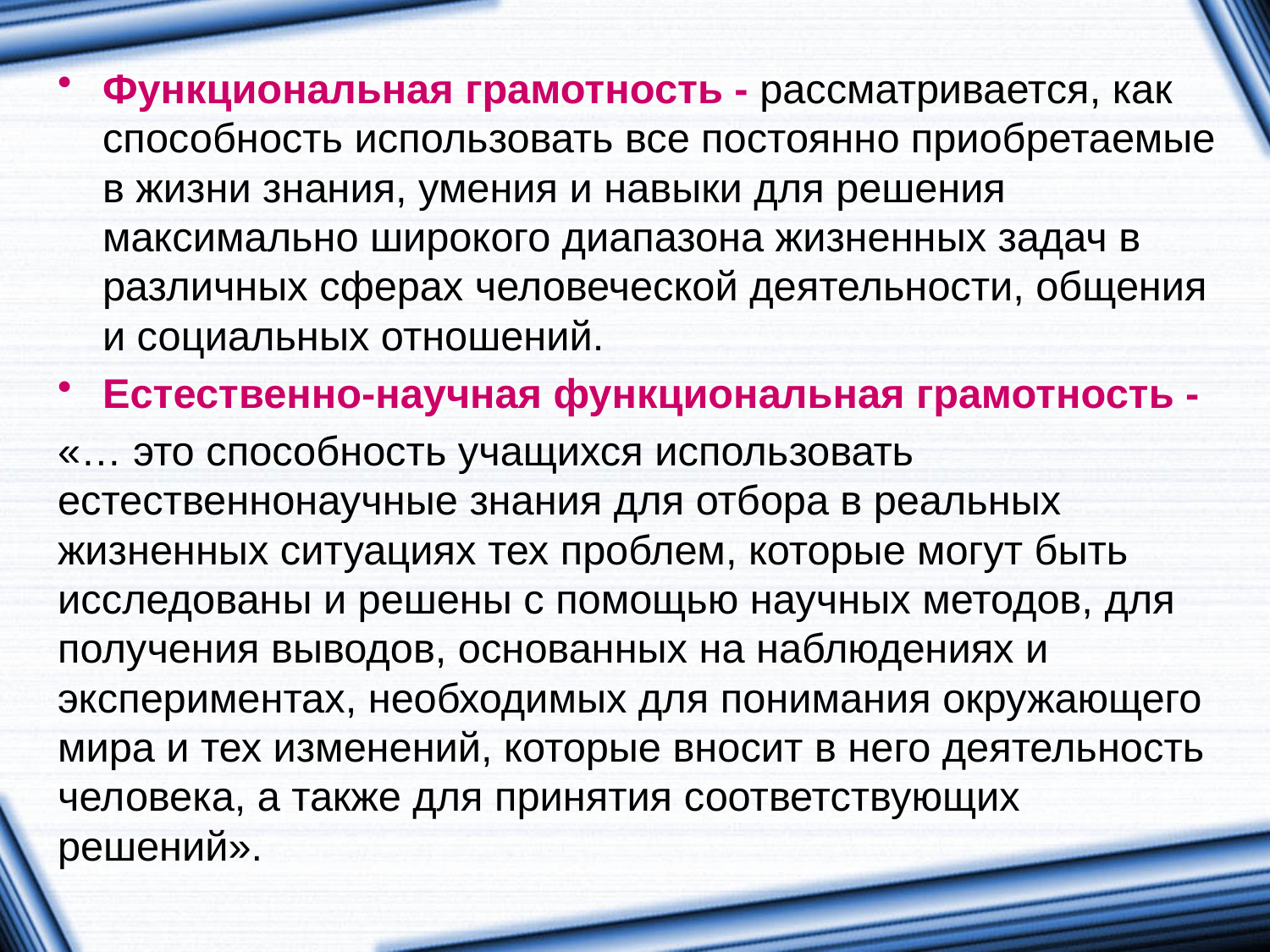

Функциональная грамотность - рассматривается, как способность использовать все постоянно приобретаемые в жизни знания, умения и навыки для решения максимально широкого диапазона жизненных задач в различных сферах человеческой деятельности, общения и социальных отношений.
Естественно-научная функциональная грамотность -
«… это способность учащихся использовать естественнонаучные знания для отбора в реальных жизненных ситуациях тех проблем, которые могут быть исследованы и решены с помощью научных методов, для получения выводов, основанных на наблюдениях и экспериментах, необходимых для понимания окружающего мира и тех изменений, которые вносит в него деятельность человека, а также для принятия соответствующих решений».